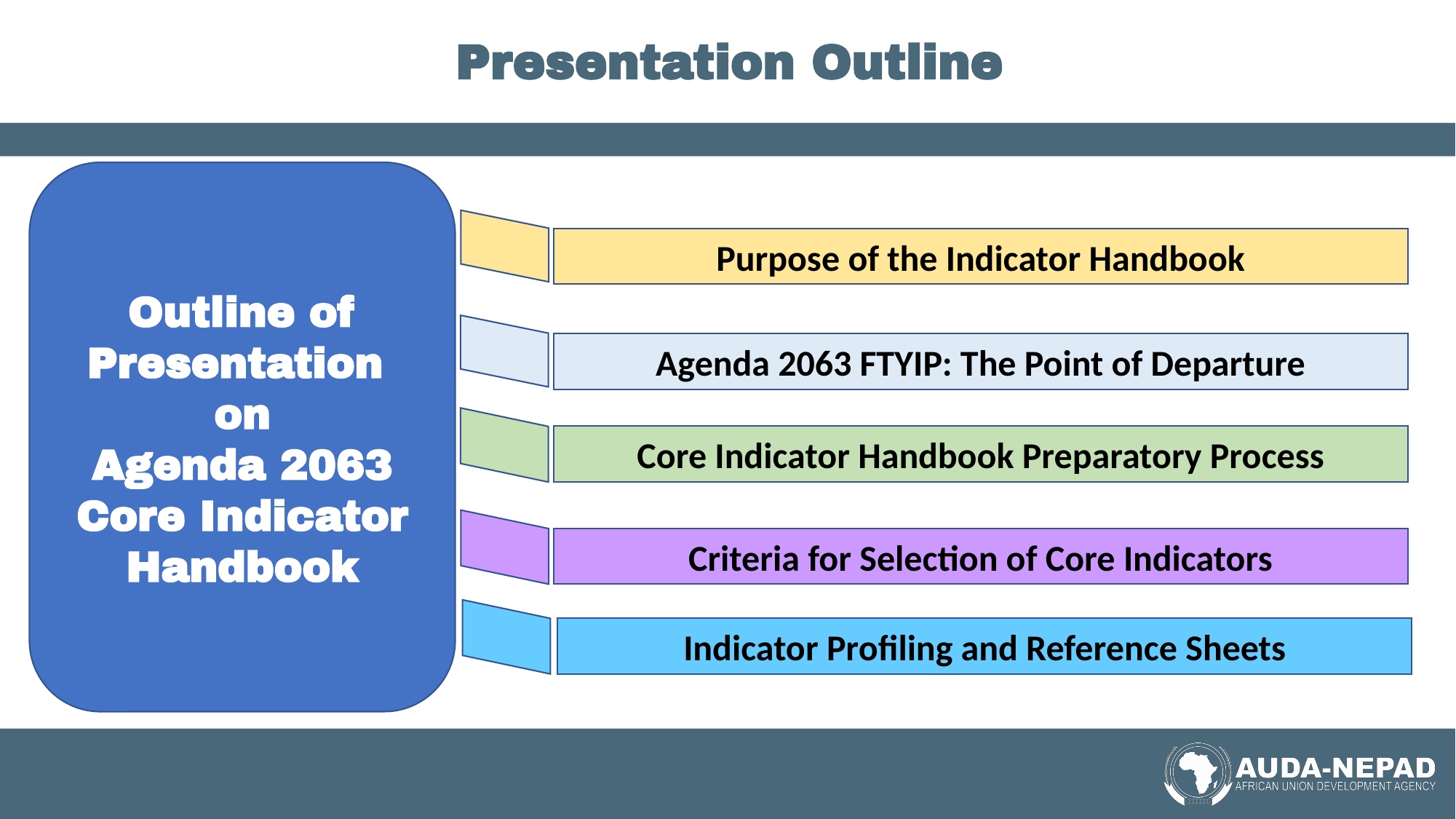

# Presentation Outline
Outline of Presentation
on
Agenda 2063 Core Indicator Handbook

Purpose of the Indicator Handbook

Agenda 2063 FTYIP: The Point of Departure

Core Indicator Handbook Preparatory Process

Criteria for Selection of Core Indicators

Indicator Profiling and Reference Sheets